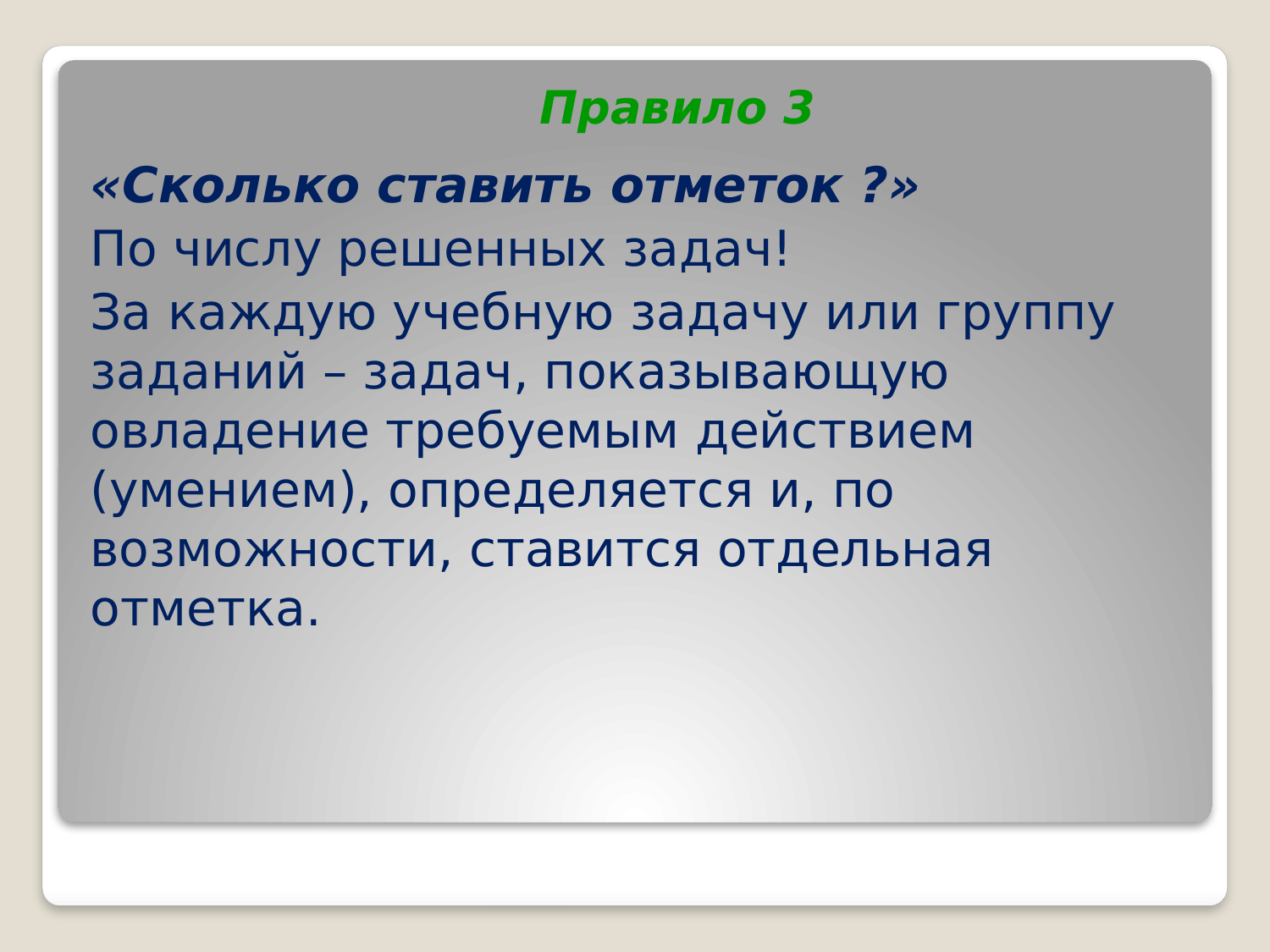

Правило 3
«Сколько ставить отметок ?»
По числу решенных задач!
За каждую учебную задачу или группу заданий – задач, показывающую овладение требуемым действием (умением), определяется и, по возможности, ставится отдельная отметка.